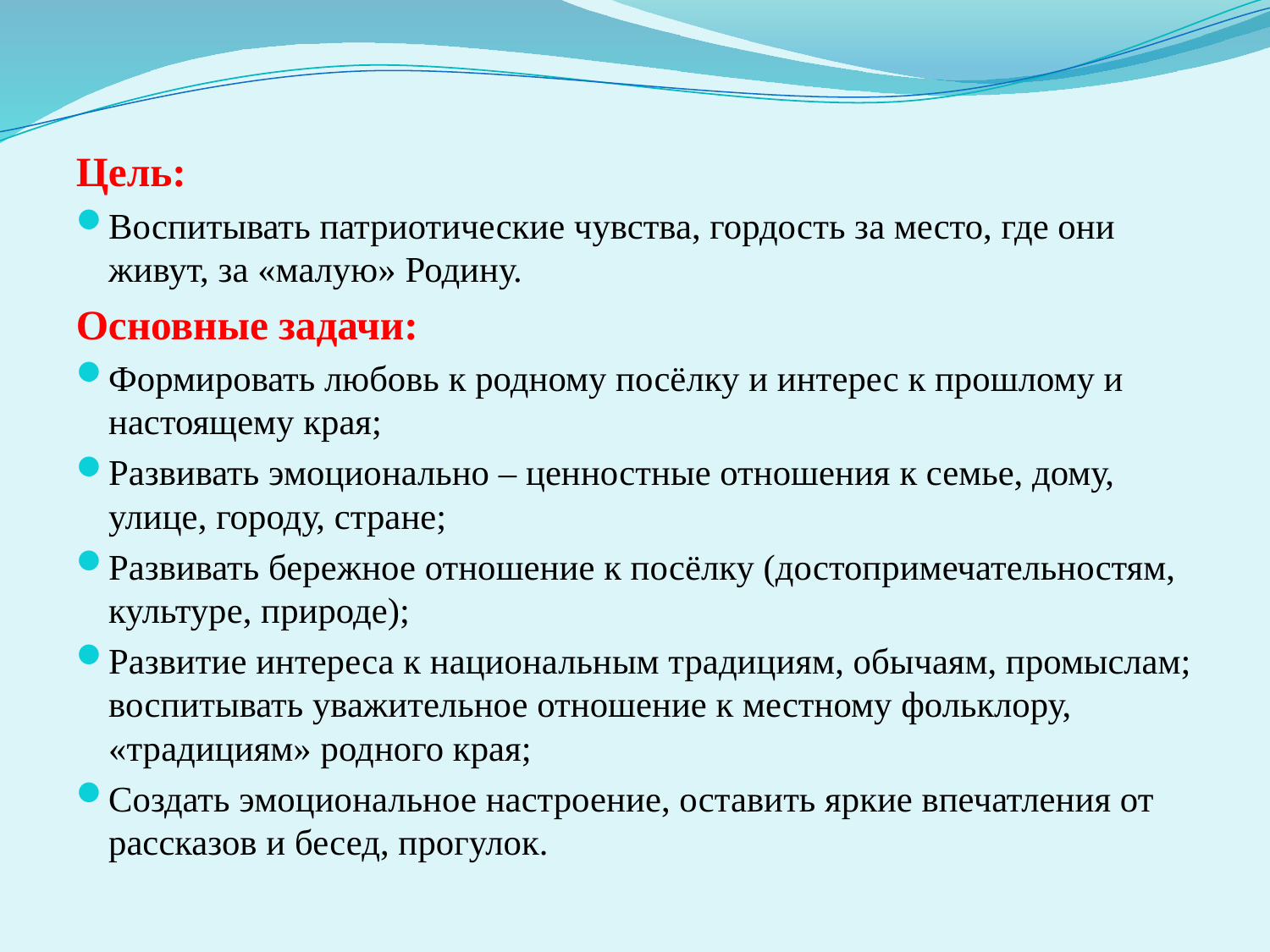

Цель:
Воспитывать патриотические чувства, гордость за место, где они живут, за «малую» Родину.
Основные задачи:
Формировать любовь к родному посёлку и интерес к прошлому и настоящему края;
Развивать эмоционально – ценностные отношения к семье, дому, улице, городу, стране;
Развивать бережное отношение к посёлку (достопримечательностям, культуре, природе);
Развитие интереса к национальным традициям, обычаям, промыслам; воспитывать уважительное отношение к местному фольклору, «традициям» родного края;
Создать эмоциональное настроение, оставить яркие впечатления от рассказов и бесед, прогулок.